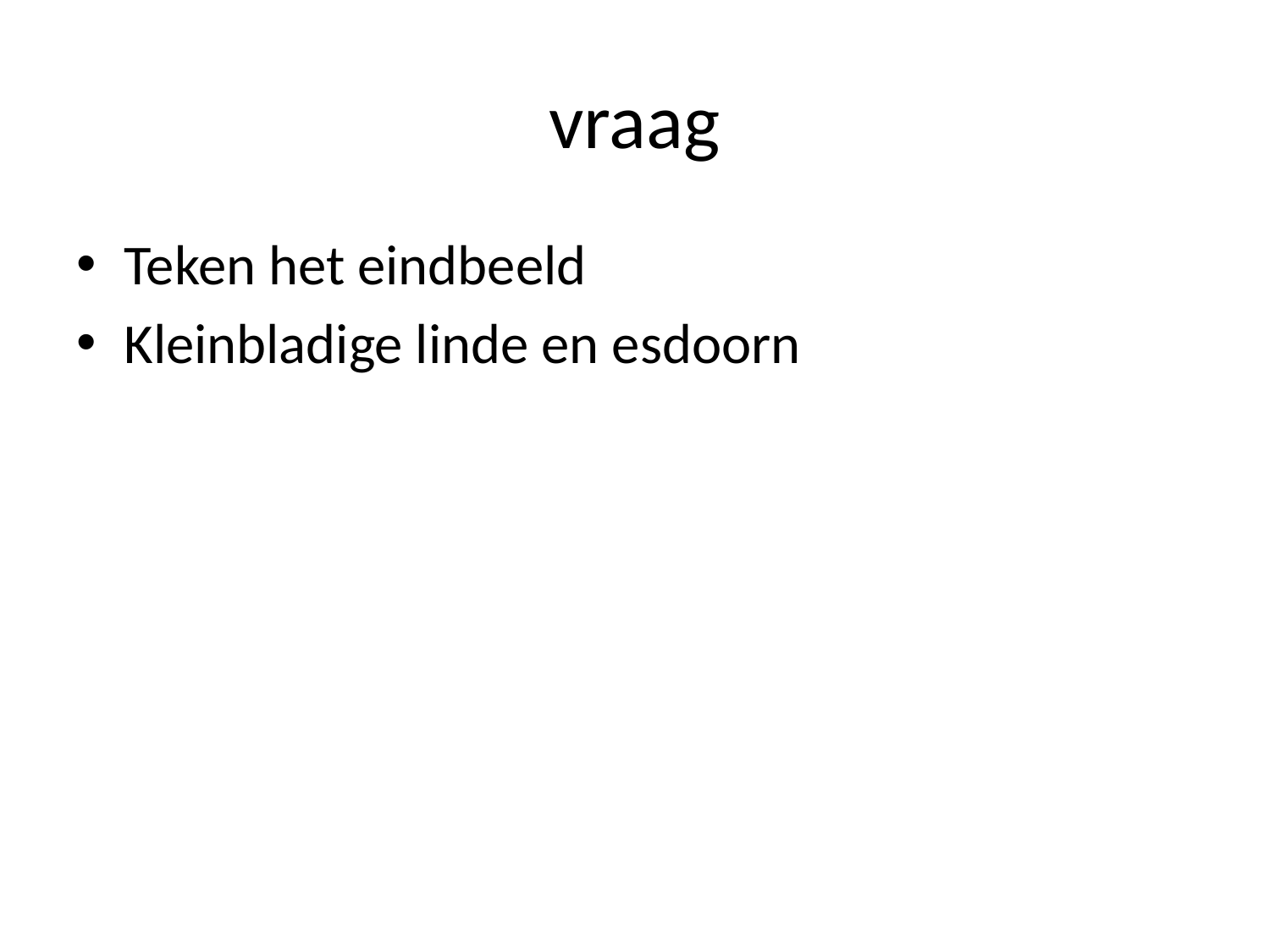

# vraag
Teken het eindbeeld
Kleinbladige linde en esdoorn